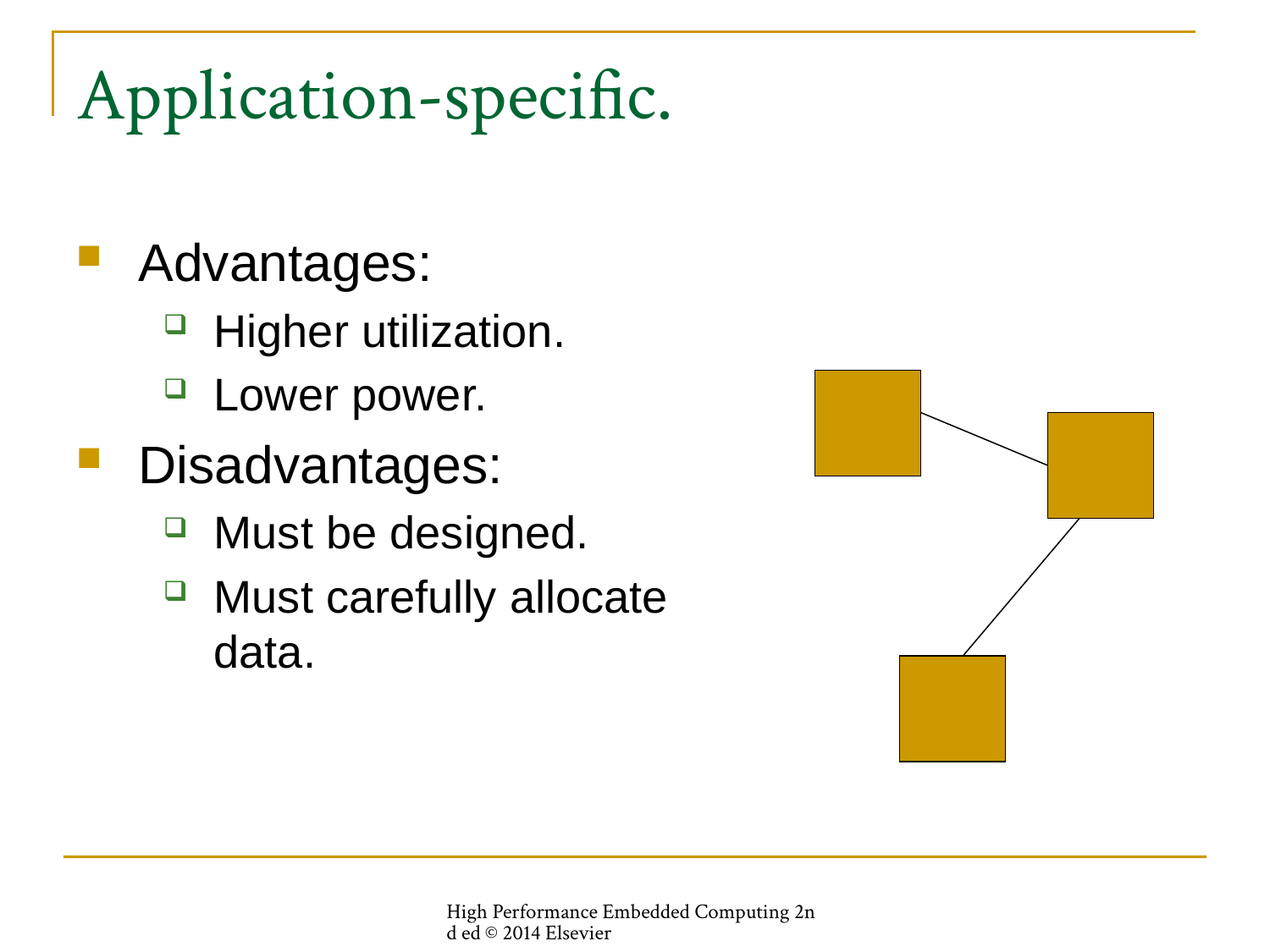

# Application-specific.
Advantages:
Higher utilization.
Lower power.
Disadvantages:
Must be designed.
Must carefully allocate data.

High Performance Embedded Computing 2nd ed © 2014 Elsevier